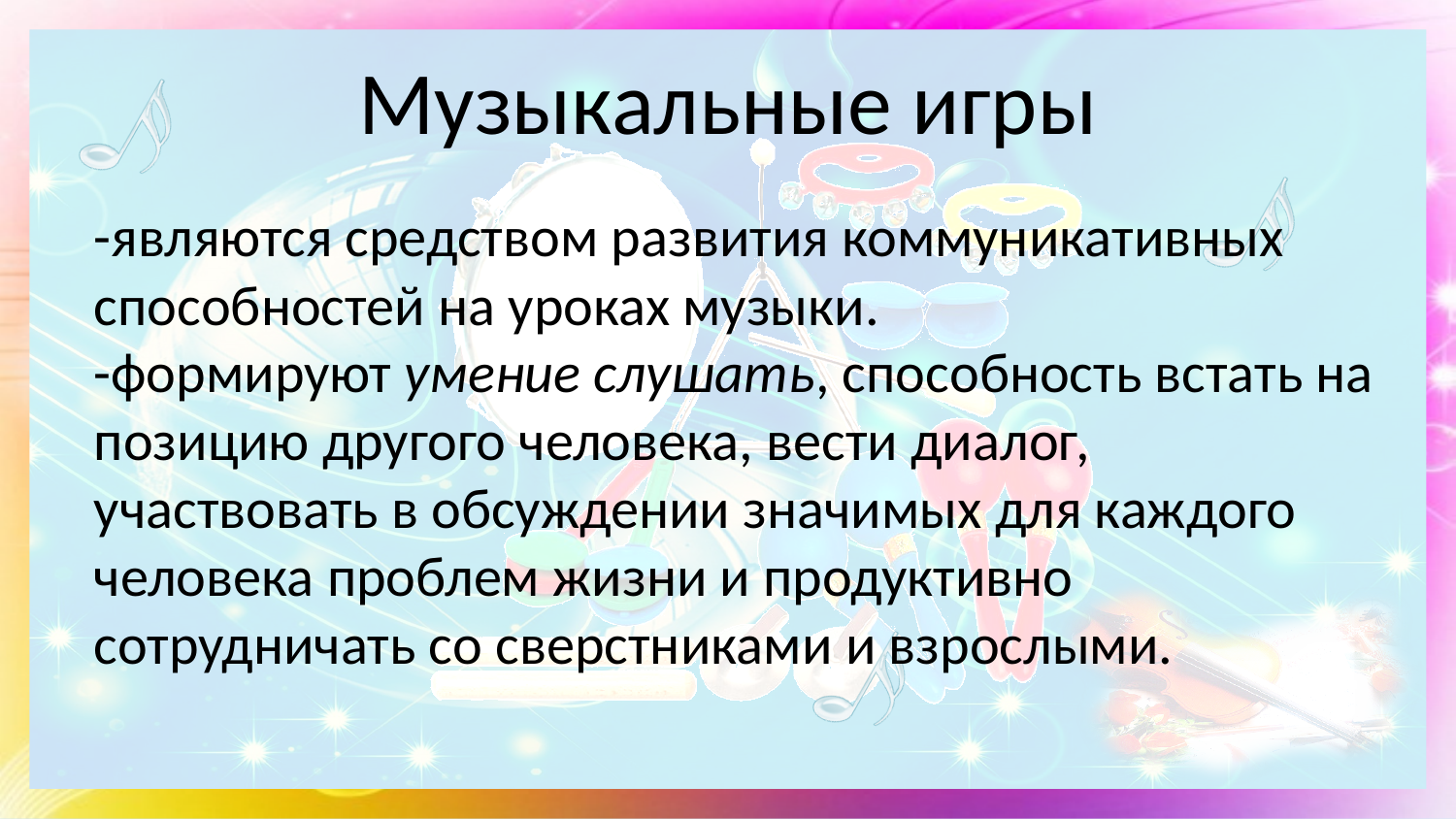

# Музыкальные игры
-являются средством развития коммуникативных способностей на уроках музыки.
-формируют умение слушать, способность встать на позицию другого человека, вести диалог, участвовать в обсуждении значимых для каждого человека проблем жизни и продуктивно сотрудничать со сверстниками и взрослыми.